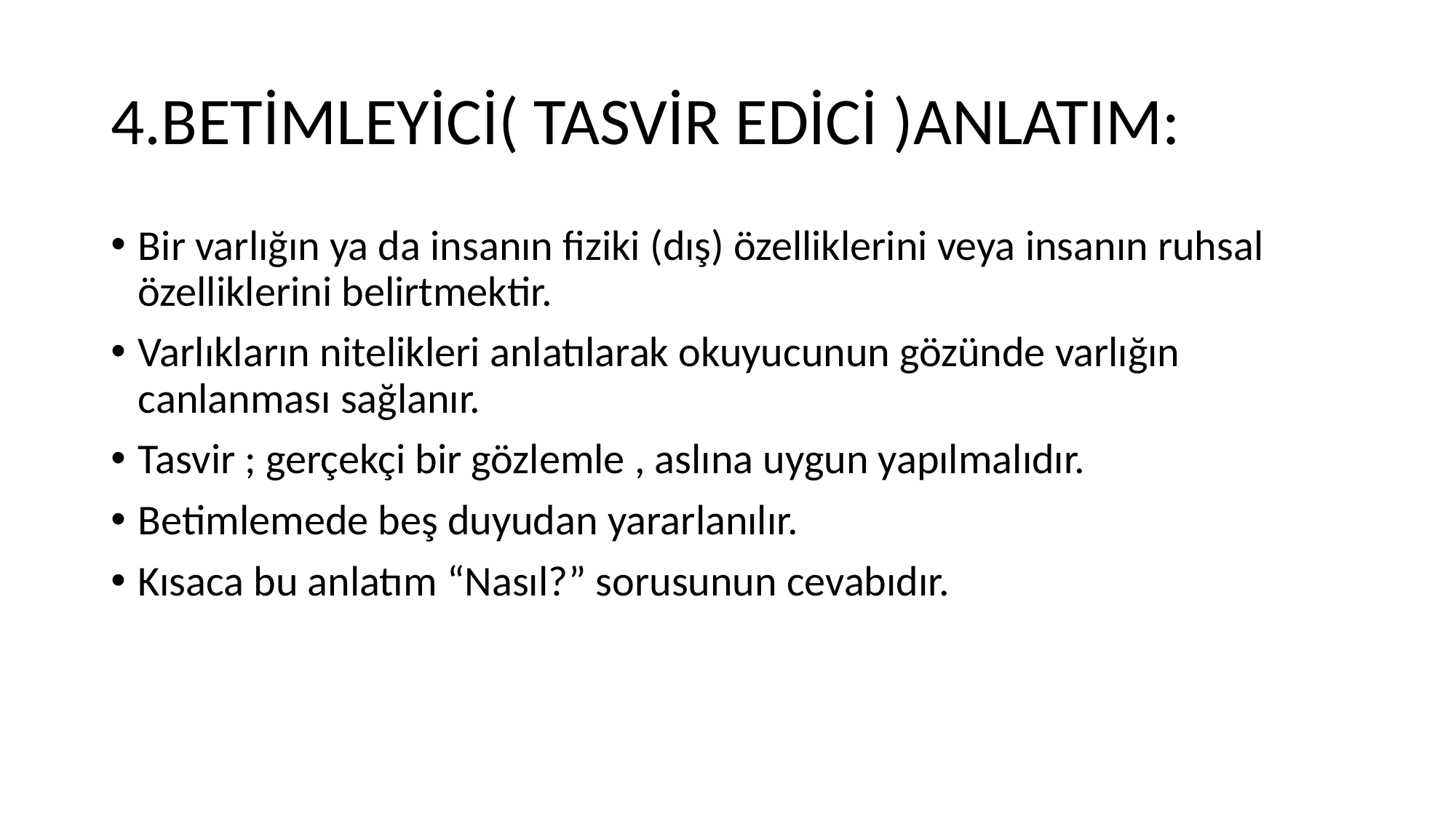

# 4.BETİMLEYİCİ( TASVİR EDİCİ )ANLATIM:
Bir varlığın ya da insanın fiziki (dış) özelliklerini veya insanın ruhsal özelliklerini belirtmektir.
Varlıkların nitelikleri anlatılarak okuyucunun gözünde varlığın canlanması sağlanır.
Tasvir ; gerçekçi bir gözlemle , aslına uygun yapılmalıdır.
Betimlemede beş duyudan yararlanılır.
Kısaca bu anlatım “Nasıl?” sorusunun cevabıdır.